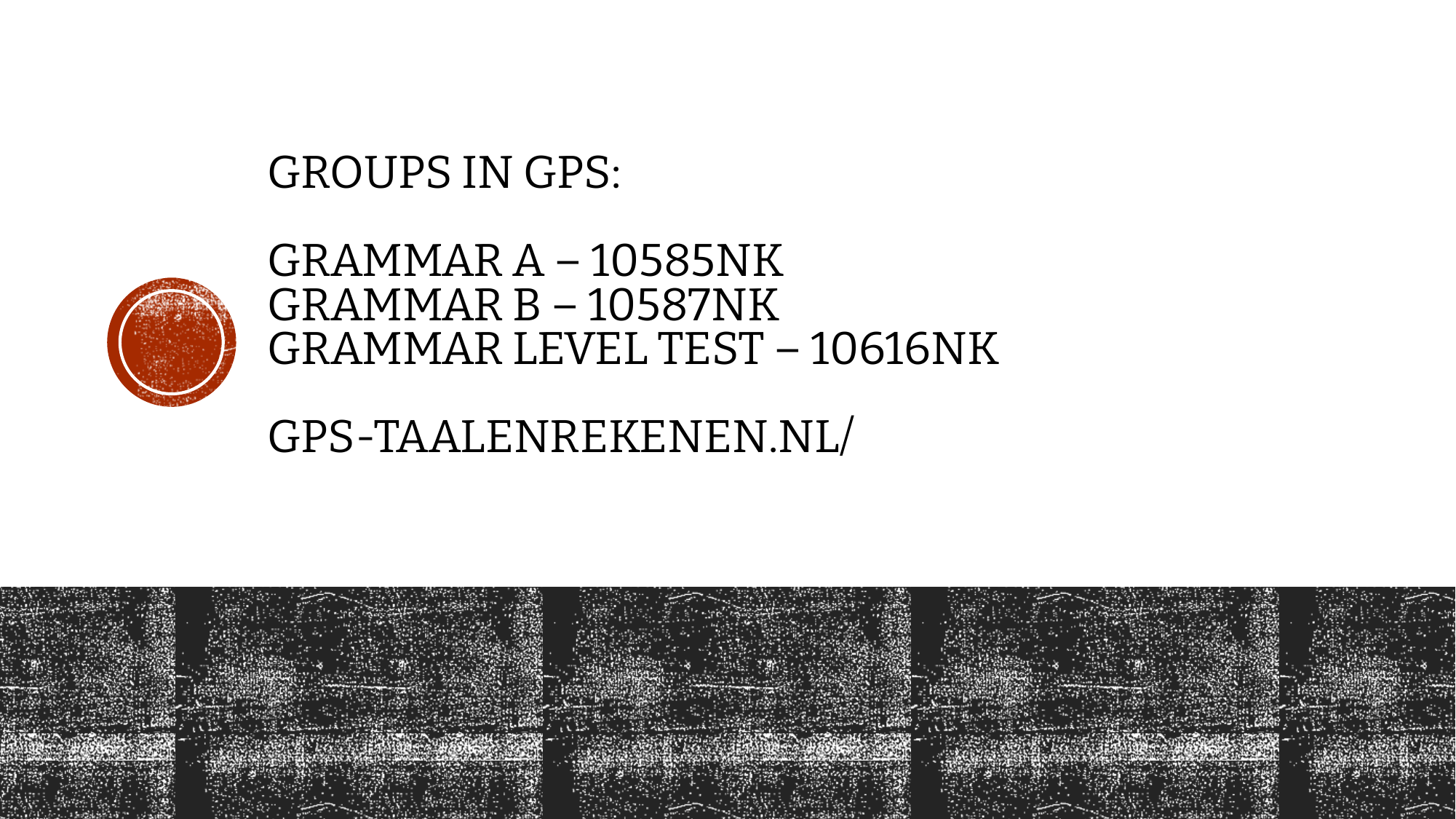

# Groups in gps: Grammar A – 10585NK Grammar B – 10587NK Grammar level test – 10616NK gps-taalenrekenen.nl/